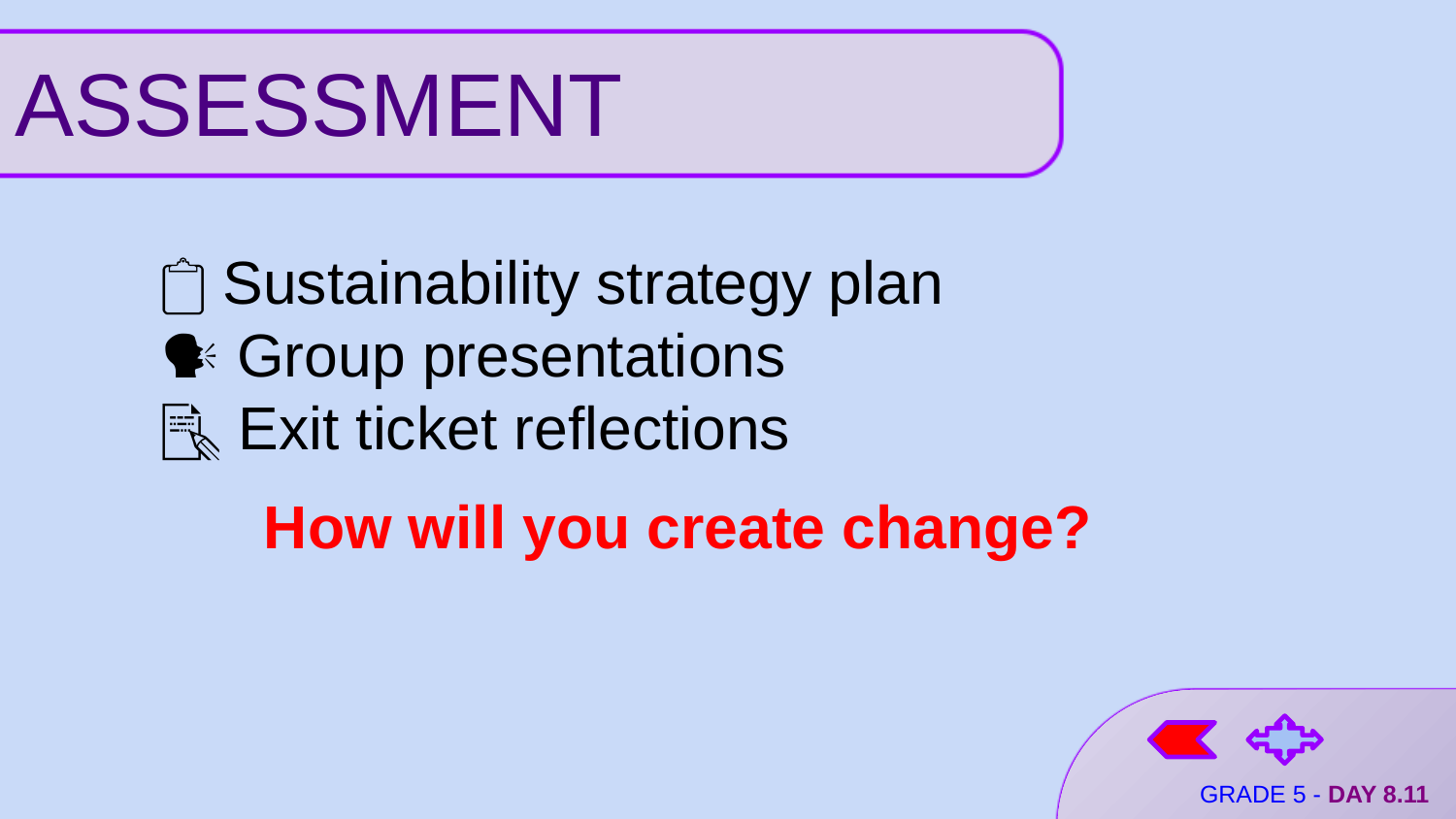

# ASSESSMENT

📋 Sustainability strategy plan
🗣 Group presentations
📝 Exit ticket reflections
How will you create change?

GRADE 5 - DAY 8.11